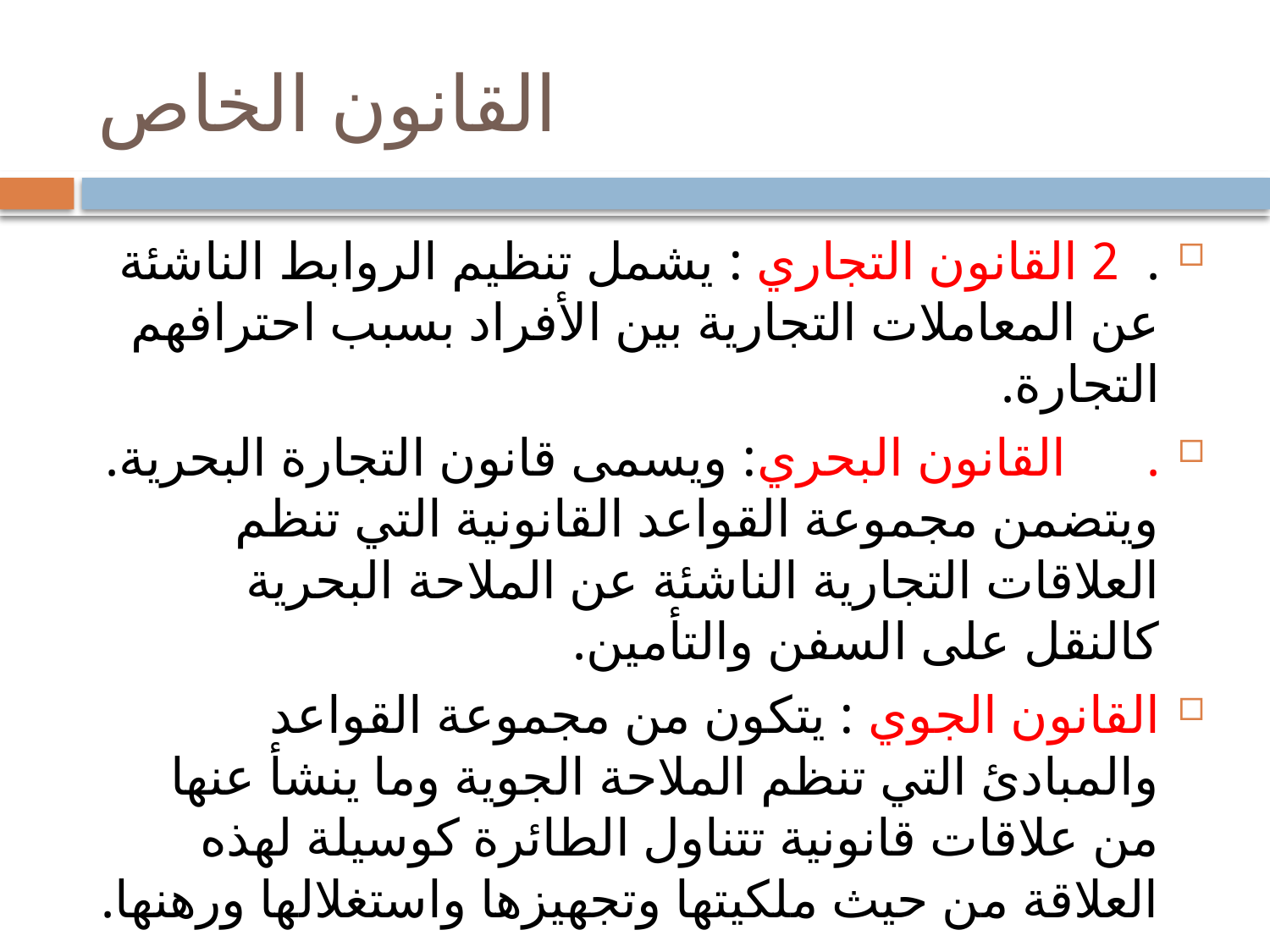

# القانون الخاص
.  2 القانون التجاري : يشمل تنظيم الروابط الناشئة عن المعاملات التجارية بين الأفراد بسبب احترافهم التجارة.
.      القانون البحري: ويسمى قانون التجارة البحرية. ويتضمن مجموعة القواعد القانونية التي تنظم العلاقات التجارية الناشئة عن الملاحة البحرية كالنقل على السفن والتأمين.
القانون الجوي : يتكون من مجموعة القواعد والمبادئ التي تنظم الملاحة الجوية وما ينشأ عنها من علاقات قانونية تتناول الطائرة كوسيلة لهذه العلاقة من حيث ملكيتها وتجهيزها واستغلالها ورهنها.